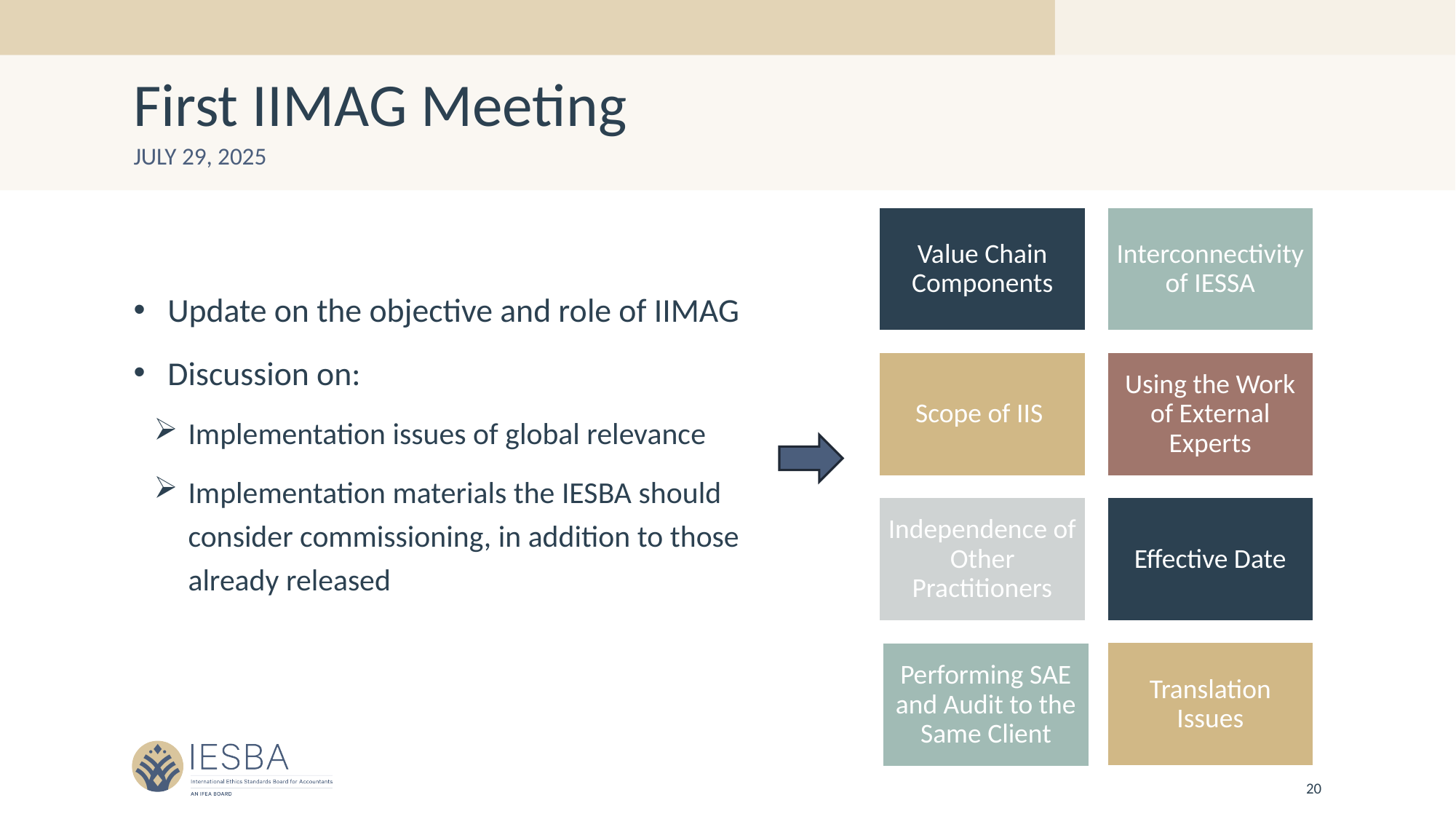

# First IIMAG Meeting
July 29, 2025
Value Chain Components
Interconnectivity of IESSA
Scope of IIS
Using the Work of External Experts
Independence of Other Practitioners
Effective Date
Performing SAE and Audit to the Same Client
Translation Issues
Update on the objective and role of IIMAG
Discussion on:
Implementation issues of global relevance
Implementation materials the IESBA should consider commissioning, in addition to those already released

20